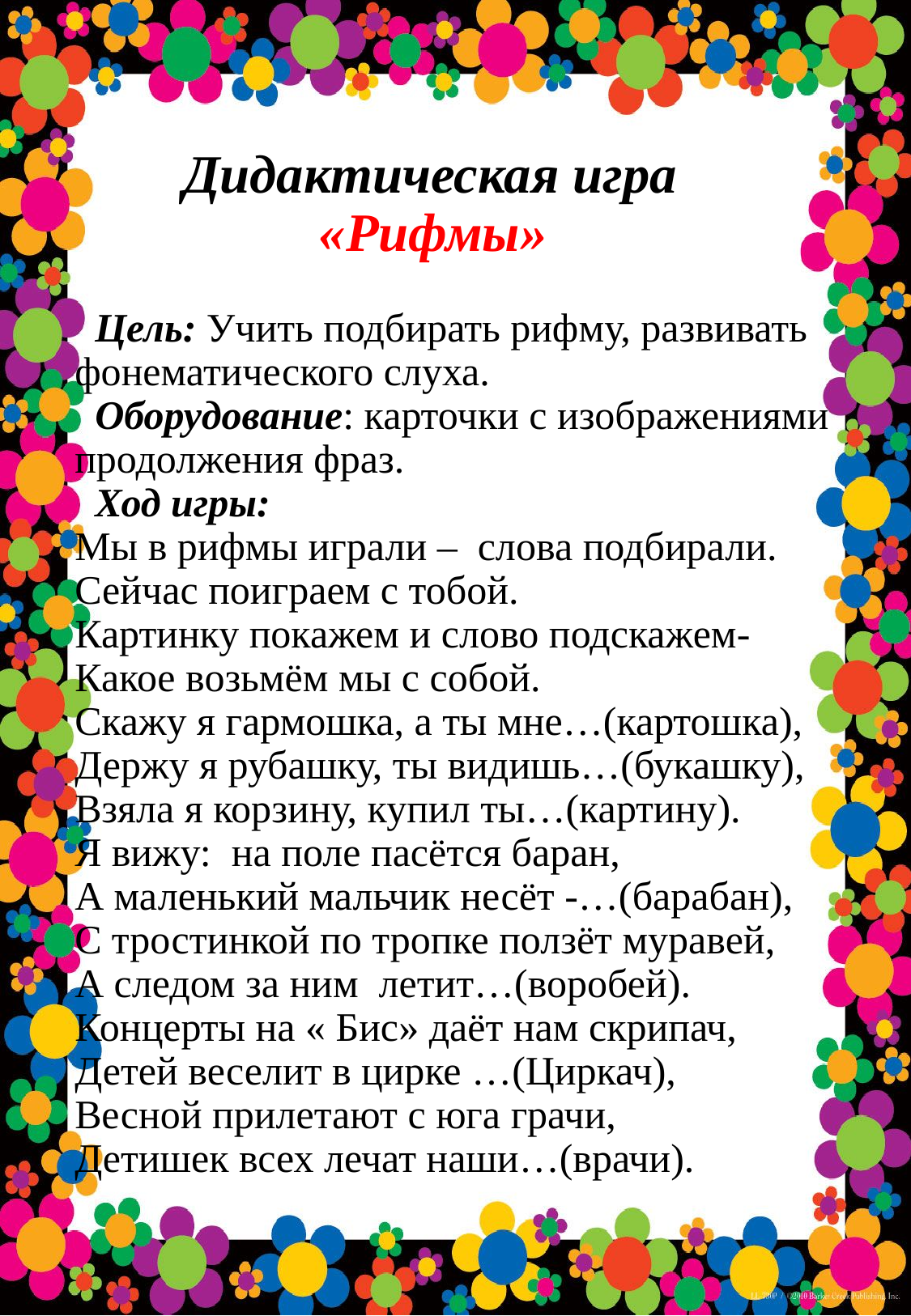

# Дидактическая игра «Рифмы» Цель: Учить подбирать рифму, развивать фонематического слуха. Оборудование: карточки с изображениями продолжения фраз. Ход игры: Мы в рифмы играли –  слова подбирали. Сейчас поиграем с тобой. Картинку покажем и слово подскажем- Какое возьмём мы с собой. Скажу я гармошка, а ты мне…(картошка), Держу я рубашку, ты видишь…(букашку), Взяла я корзину, купил ты…(картину). Я вижу:  на поле пасётся баран, А маленький мальчик несёт -…(барабан), С тростинкой по тропке ползёт муравей, А следом за ним  летит…(воробей). Концерты на « Бис» даёт нам скрипач, Детей веселит в цирке …(Циркач), Весной прилетают с юга грачи, Детишек всех лечат наши…(врачи).